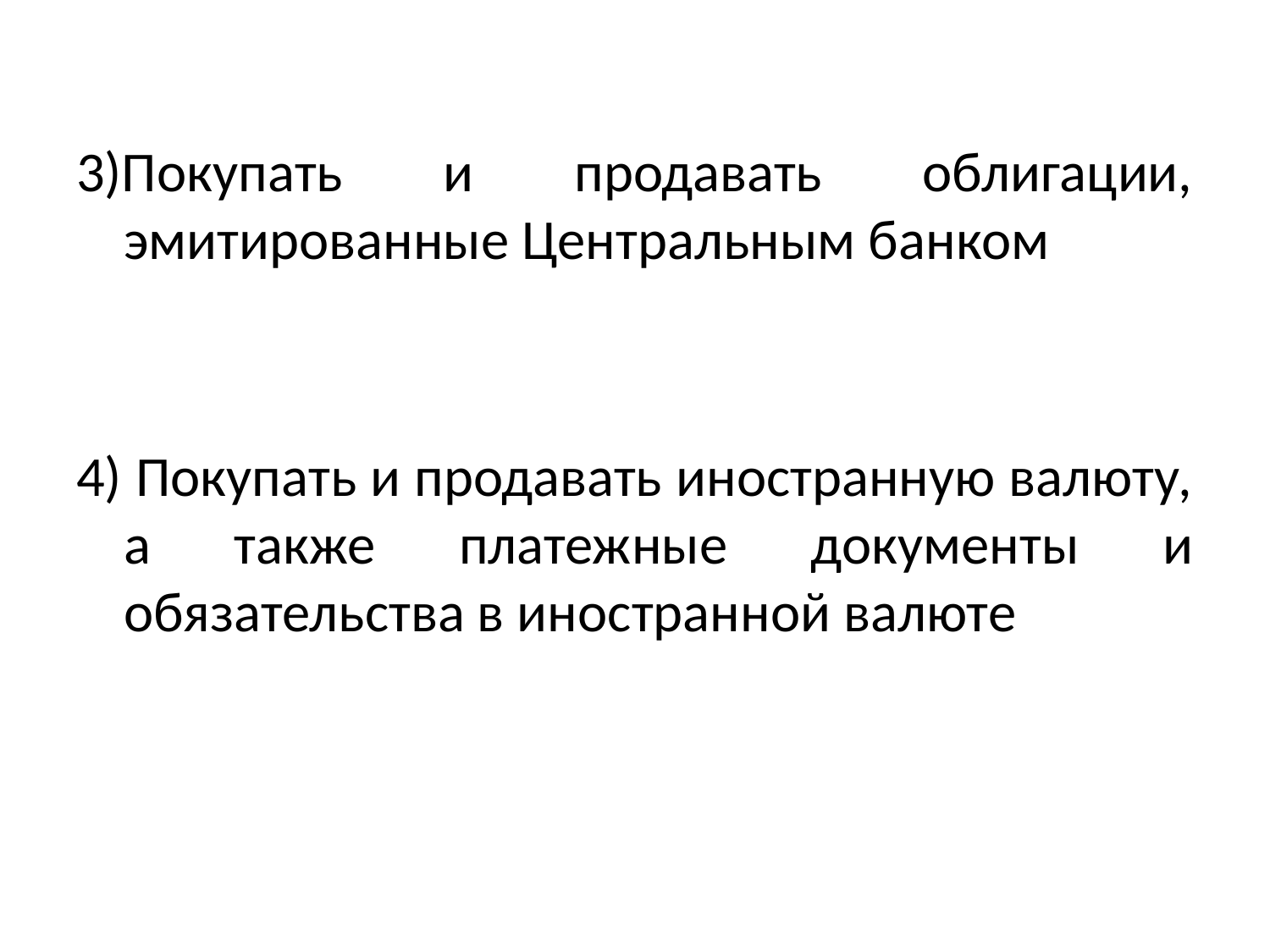

#
3)Покупать и продавать облигации, эмитированные Центральным банком

4) Покупать и продавать иностранную валюту, а также платежные документы и обязательства в иностранной валюте